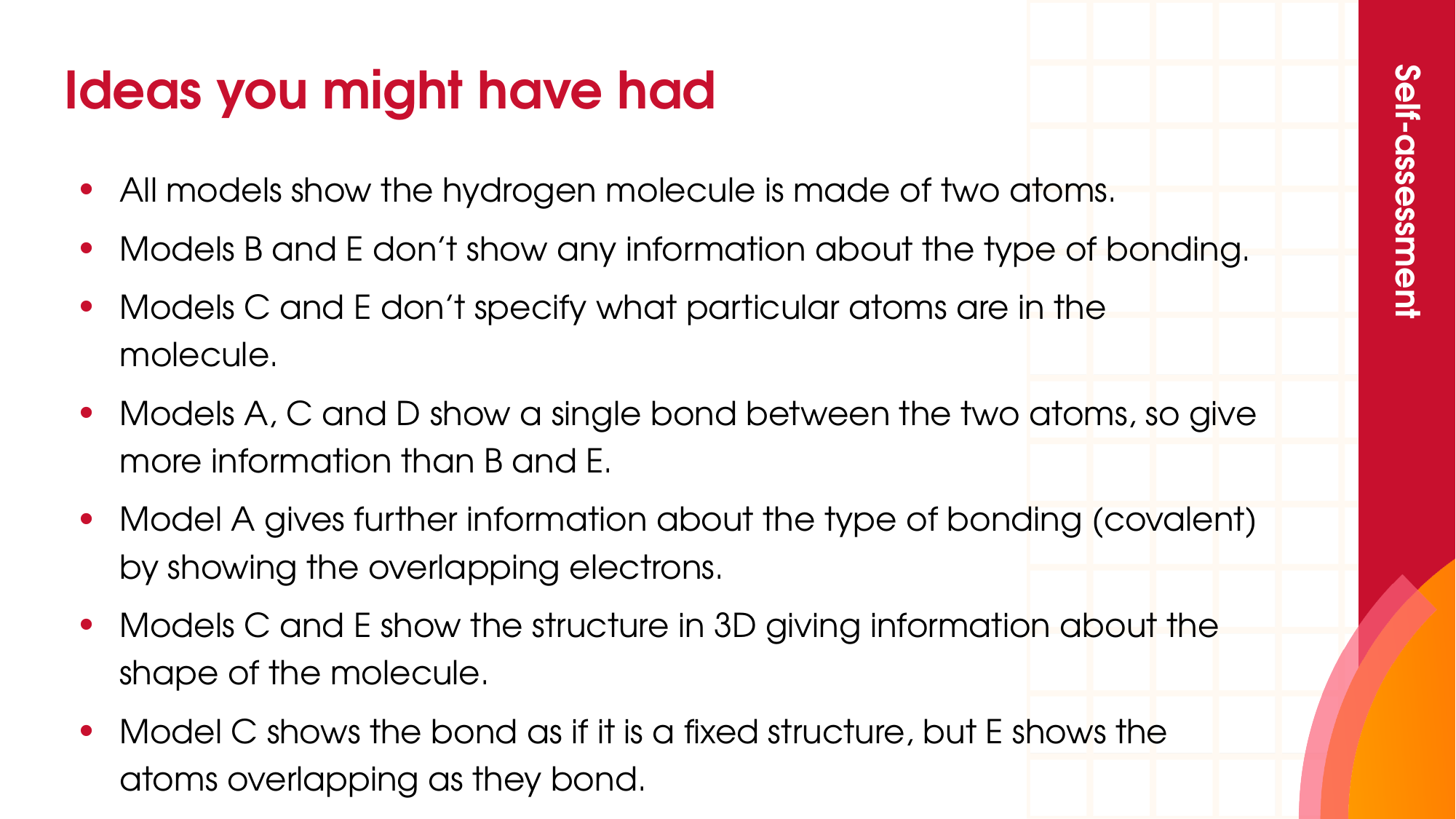

# Ideas you might have had
Self-assessment
All models show the hydrogen molecule is made of two atoms.
Models B and E don’t show any information about the type of bonding.
Models C and E don’t specify what particular atoms are in the molecule.
Models A, C and D show a single bond between the two atoms, so give more information than B and E.
Model A gives further information about the type of bonding (covalent) by showing the overlapping electrons.
Models C and E show the structure in 3D giving information about the shape of the molecule.
Model C shows the bond as if it is a fixed structure, but E shows the atoms overlapping as they bond.